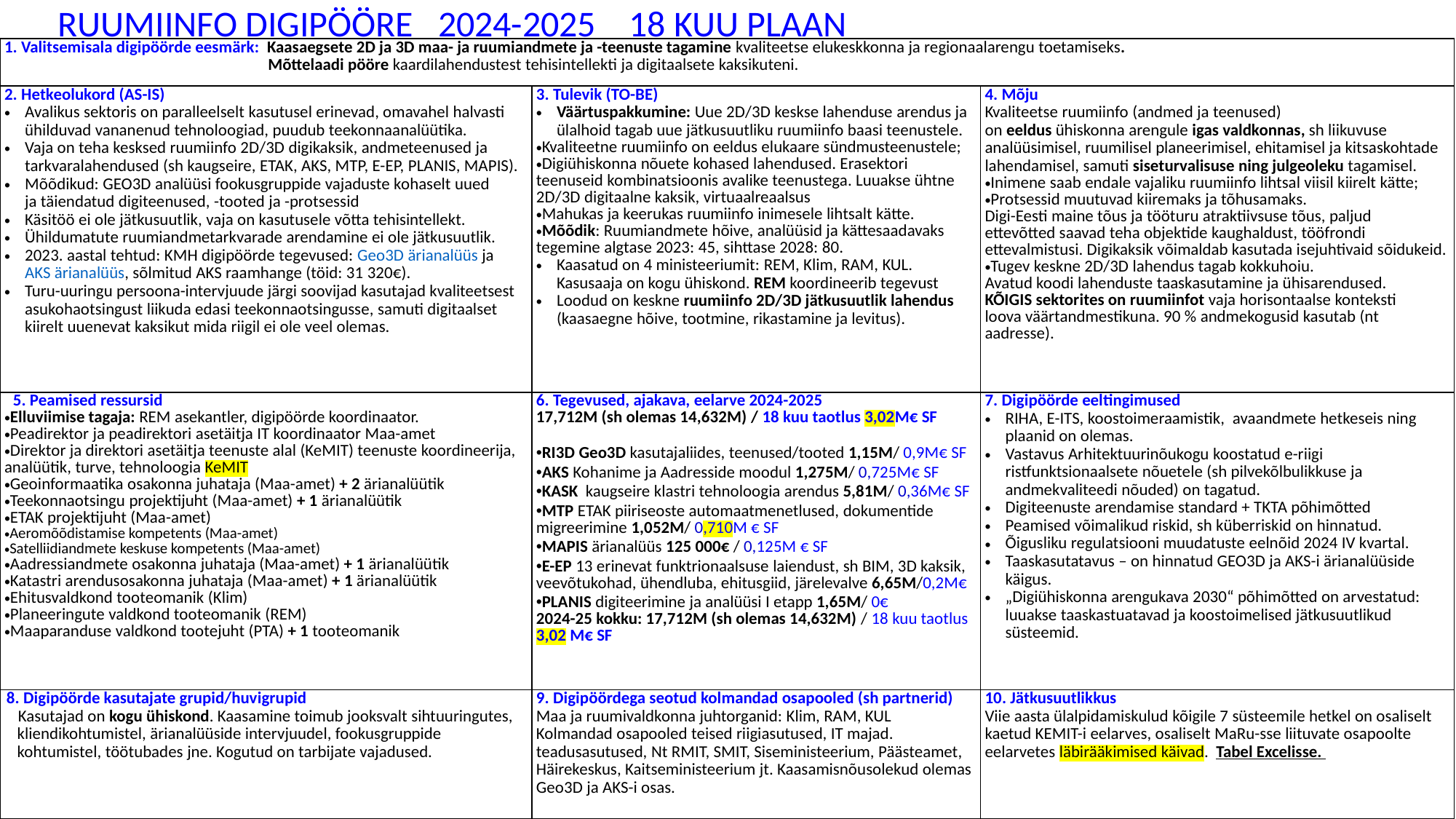

# RUUMIINFO DIGIPÖÖRE   2024-2025    18 KUU PLAAN
| 1. Valitsemisala digipöörde eesmärk:  Kaasaegsete 2D ja 3D maa- ja ruumiandmete ja -teenuste tagamine kvaliteetse elukeskkonna ja regionaalarengu toetamiseks.                                                                       Mõttelaadi pööre kaardilahendustest tehisintellekti ja digitaalsete kaksikuteni. |  |  |
| --- | --- | --- |
| 2. Hetkeolukord (AS-IS) Avalikus sektoris on paralleelselt kasutusel erinevad, omavahel halvasti ühilduvad vananenud tehnoloogiad, puudub teekonnaanalüütika. Vaja on teha kesksed ruumiinfo 2D/3D digikaksik, andmeteenused ja tarkvaralahendused (sh kaugseire, ETAK, AKS, MTP, E-EP, PLANIS, MAPIS). Mõõdikud: GEO3D analüüsi fookusgruppide vajaduste kohaselt uued ja täiendatud digiteenused, -tooted ja -protsessid Käsitöö ei ole jätkusuutlik, vaja on kasutusele võtta tehisintellekt. Ühildumatute ruumiandmetarkvarade arendamine ei ole jätkusuutlik. 2023. aastal tehtud: KMH digipöörde tegevused: Geo3D ärianalüüs ja AKS ärianalüüs, sõlmitud AKS raamhange (töid: 31 320€). Turu-uuringu persoona-intervjuude järgi soovijad kasutajad kvaliteetsest asukohaotsingust liikuda edasi teekonnaotsingusse, samuti digitaalset kiirelt uuenevat kaksikut mida riigil ei ole veel olemas. | 3. Tulevik (TO-BE) Väärtuspakkumine: Uue 2D/3D keskse lahenduse arendus ja ülalhoid tagab uue jätkusuutliku ruumiinfo baasi teenustele.  Kvaliteetne ruumiinfo on eeldus elukaare sündmusteenustele;  Digiühiskonna nõuete kohased lahendused. Erasektori teenuseid kombinatsioonis avalike teenustega. Luuakse ühtne 2D/3D digitaalne kaksik, virtuaalreaalsus  Mahukas ja keerukas ruumiinfo inimesele lihtsalt kätte.  Mõõdik: Ruumiandmete hõive, analüüsid ja kättesaadavaks tegemine algtase 2023: 45, sihttase 2028: 80. Kaasatud on 4 ministeeriumit: REM, Klim, RAM, KUL. Kasusaaja on kogu ühiskond. REM koordineerib tegevust Loodud on keskne ruumiinfo 2D/3D jätkusuutlik lahendus (kaasaegne hõive, tootmine, rikastamine ja levitus). | 4. Mõju  Kvaliteetse ruumiinfo (andmed ja teenused) on eeldus ühiskonna arengule igas valdkonnas, sh liikuvuse analüüsimisel, ruumilisel planeerimisel, ehitamisel ja kitsaskohtade lahendamisel, samuti siseturvalisuse ning julgeoleku tagamisel. Inimene saab endale vajaliku ruumiinfo lihtsal viisil kiirelt kätte;  Protsessid muutuvad kiiremaks ja tõhusamaks. Digi-Eesti maine tõus ja tööturu atraktiivsuse tõus, paljud ettevõtted saavad teha objektide kaughaldust, tööfrondi ettevalmistusi. Digikaksik võimaldab kasutada isejuhtivaid sõidukeid. Tugev keskne 2D/3D lahendus tagab kokkuhoiu. Avatud koodi lahenduste taaskasutamine ja ühisarendused. KÕIGIS sektorites on ruumiinfot vaja horisontaalse konteksti loova väärtandmestikuna. 90 % andmekogusid kasutab (nt aadresse). |
| 5. Peamised ressursid  Elluviimise tagaja: REM asekantler, digipöörde koordinaator. Peadirektor ja peadirektori asetäitja IT koordinaator Maa-amet Direktor ja direktori asetäitja teenuste alal (KeMIT) teenuste koordineerija, analüütik, turve, tehnoloogia KeMIT Geoinformaatika osakonna juhataja (Maa-amet) + 2 ärianalüütik Teekonnaotsingu projektijuht (Maa-amet) + 1 ärianalüütik ETAK projektijuht (Maa-amet) Aeromõõdistamise kompetents (Maa-amet) Satelliidiandmete keskuse kompetents (Maa-amet) Aadressiandmete osakonna juhataja (Maa-amet) + 1 ärianalüütik Katastri arendusosakonna juhataja (Maa-amet) + 1 ärianalüütik Ehitusvaldkond tooteomanik (Klim)  Planeeringute valdkond tooteomanik (REM)  Maaparanduse valdkond tootejuht (PTA) + 1 tooteomanik | 6. Tegevused, ajakava, eelarve 2024-2025 17,712M (sh olemas 14,632M) / 18 kuu taotlus 3,02M€ SF •RI3D Geo3D kasutajaliides, teenused/tooted 1,15M/ 0,9M€ SF  •AKS Kohanime ja Aadresside moodul 1,275M/ 0,725M€ SF  •KASK  kaugseire klastri tehnoloogia arendus 5,81M/ 0,36M€ SF  •MTP ETAK piiriseoste automaatmenetlused, dokumentide migreerimine 1,052M/ 0,710M € SF  •MAPIS ärianalüüs 125 000€ / 0,125M € SF  •E-EP 13 erinevat funktrionaalsuse laiendust, sh BIM, 3D kaksik, veevõtukohad, ühendluba, ehitusgiid, järelevalve 6,65M/0,2M€  •PLANIS digiteerimine ja analüüsi I etapp 1,65M/ 0€  2024-25 kokku: 17,712M (sh olemas 14,632M) / 18 kuu taotlus 3,02 M€ SF | 7. Digipöörde eeltingimused RIHA, E-ITS, koostoimeraamistik,  avaandmete hetkeseis ning plaanid on olemas.  Vastavus Arhitektuurinõukogu koostatud e-riigi ristfunktsionaalsete nõuetele (sh pilvekõlbulikkuse ja andmekvaliteedi nõuded) on tagatud. Digiteenuste arendamise standard + TKTA põhimõtted Peamised võimalikud riskid, sh küberriskid on hinnatud. Õigusliku regulatsiooni muudatuste eelnõid 2024 IV kvartal. Taaskasutatavus – on hinnatud GEO3D ja AKS-i ärianalüüside käigus.  „Digiühiskonna arengukava 2030“ põhimõtted on arvestatud: luuakse taaskastuatavad ja koostoimelised jätkusuutlikud süsteemid. |
| 8. Digipöörde kasutajate grupid/huvigrupid    Kasutajad on kogu ühiskond. Kaasamine toimub jooksvalt sihtuuringutes, kliendikohtumistel, ärianalüüside intervjuudel, fookusgruppide kohtumistel, töötubades jne. Kogutud on tarbijate vajadused. | 9. Digipöördega seotud kolmandad osapooled (sh partnerid) Maa ja ruumivaldkonna juhtorganid: Klim, RAM, KUL Kolmandad osapooled teised riigiasutused, IT majad. teadusasutused, Nt RMIT, SMIT, Siseministeerium, Päästeamet, Häirekeskus, Kaitseministeerium jt. Kaasamisnõusolekud olemas Geo3D ja AKS-i osas. | 10. Jätkusuutlikkus  Viie aasta ülalpidamiskulud kõigile 7 süsteemile hetkel on osaliselt kaetud KEMIT-i eelarves, osaliselt MaRu-sse liituvate osapoolte eelarvetes läbirääkimised käivad.  Tabel Excelisse. |